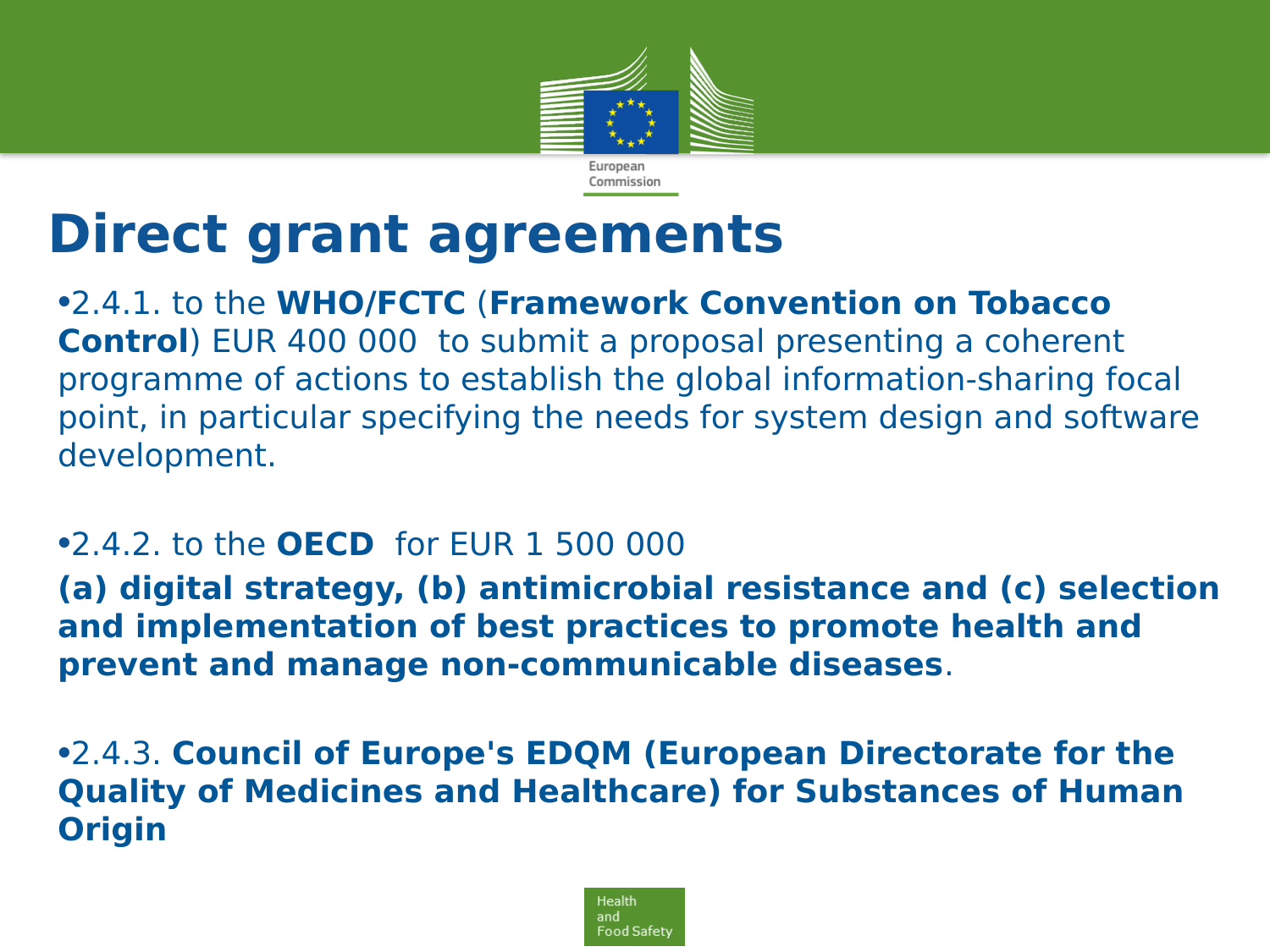

# Direct grant agreements
2.4.1. to the WHO/FCTC (Framework Convention on Tobacco Control) EUR 400 000  to submit a proposal presenting a coherent programme of actions to establish the global information-sharing focal point, in particular specifying the needs for system design and software development.

2.4.2. to the OECD  for EUR 1 500 000
(a) digital strategy, (b) antimicrobial resistance and (c) selection and implementation of best practices to promote health and prevent and manage non-communicable diseases.

2.4.3. Council of Europe's EDQM (European Directorate for the Quality of Medicines and Healthcare) for Substances of Human Origin